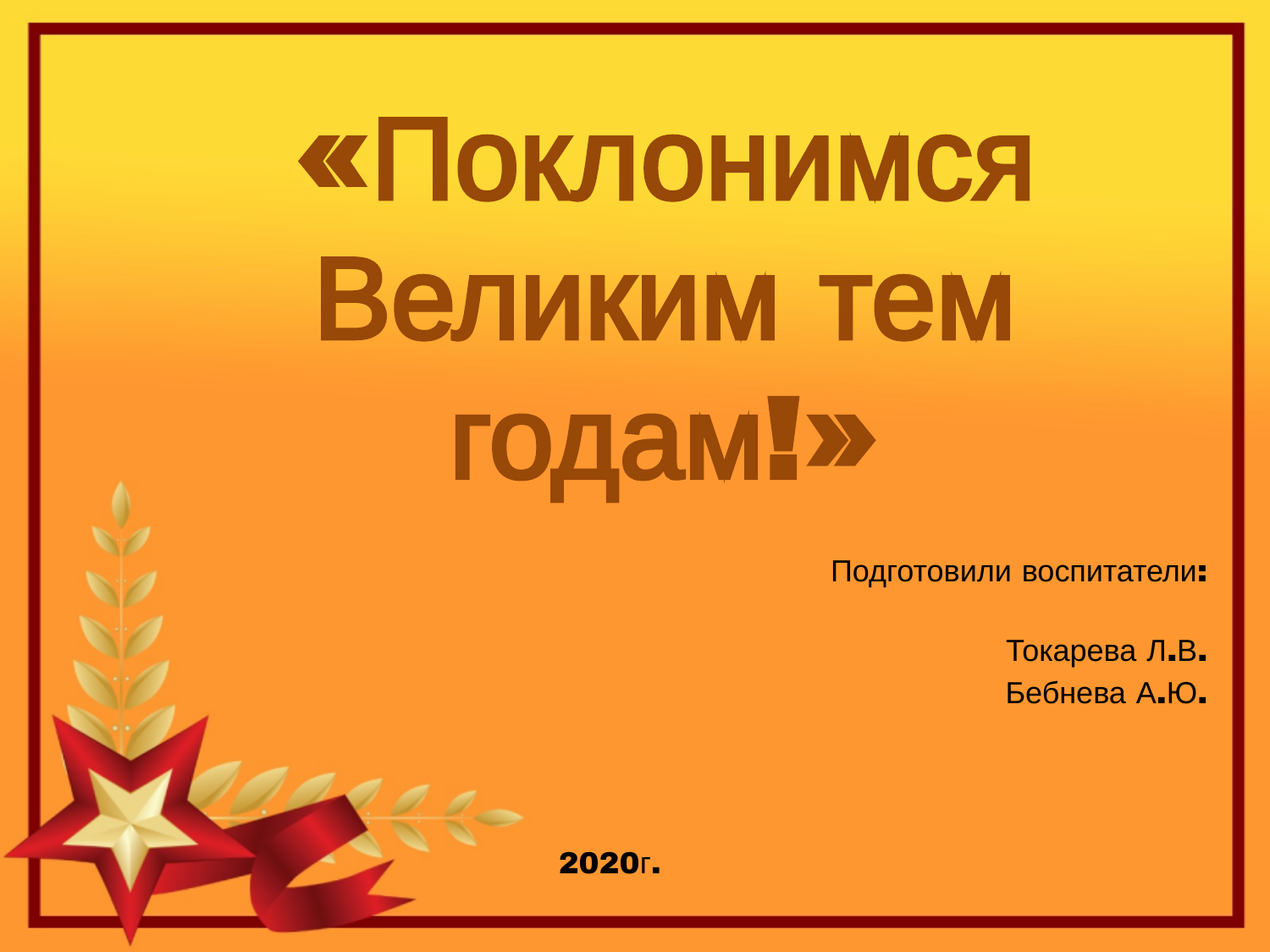

«Поклонимся Великим тем годам!»

                                                         Подготовили воспитатели:
                                                                   Токарева Л.В.
Бебнева А.Ю.

 2020г.